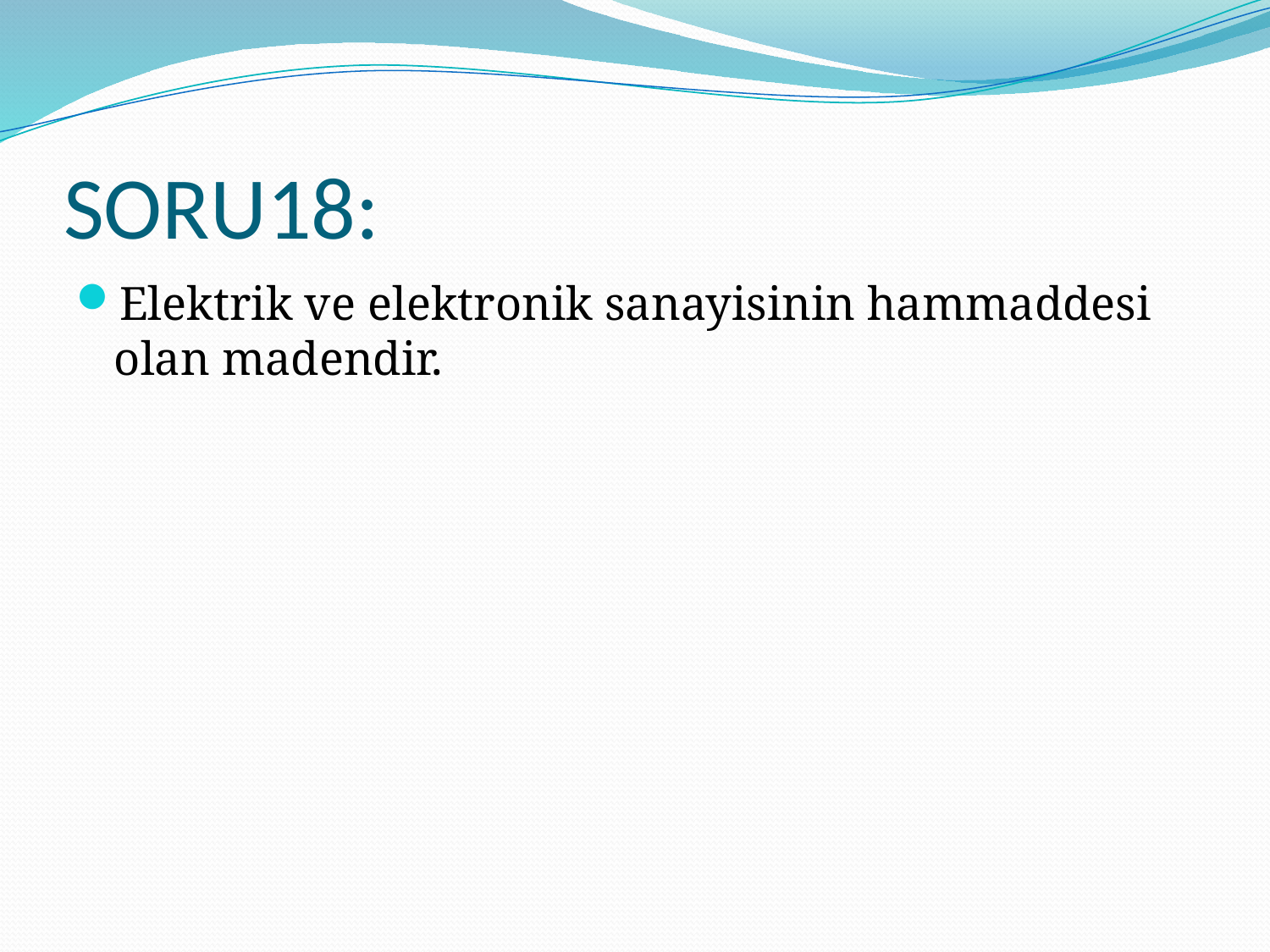

# SORU18:
Elektrik ve elektronik sanayisinin hammaddesi olan madendir.